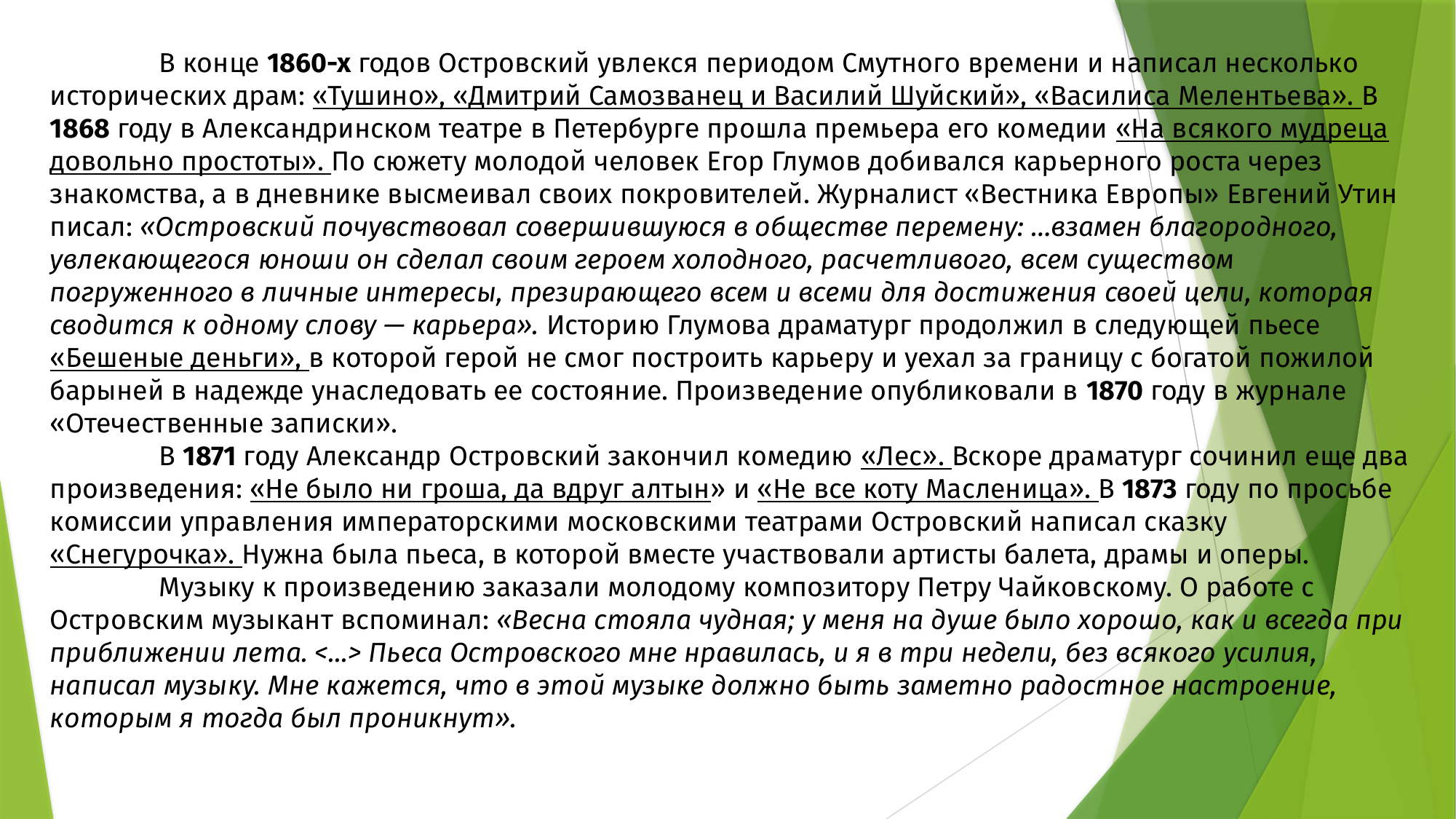

В конце 1860-х годов Островский увлекся периодом Смутного времени и написал несколько исторических драм: «Тушино», «Дмитрий Самозванец и Василий Шуйский», «Василиса Мелентьева». В 1868 году в Александринском театре в Петербурге прошла премьера его комедии «На всякого мудреца довольно простоты». По сюжету молодой человек Егор Глумов добивался карьерного роста через знакомства, а в дневнике высмеивал своих покровителей. Журналист «Вестника Европы» Евгений Утин писал: «Островский почувствовал совершившуюся в обществе перемену: …взамен благородного, увлекающегося юноши он сделал своим героем холодного, расчетливого, всем существом погруженного в личные интересы, презирающего всем и всеми для достижения своей цели, которая сводится к одному слову — карьера». Историю Глумова драматург продолжил в следующей пьесе «Бешеные деньги», в которой герой не смог построить карьеру и уехал за границу с богатой пожилой барыней в надежде унаследовать ее состояние. Произведение опубликовали в 1870 году в журнале «Отечественные записки».
	В 1871 году Александр Островский закончил комедию «Лес». Вскоре драматург сочинил еще два произведения: «Не было ни гроша, да вдруг алтын» и «Не все коту Масленица». В 1873 году по просьбе комиссии управления императорскими московскими театрами Островский написал сказку «Снегурочка». Нужна была пьеса, в которой вместе участвовали артисты балета, драмы и оперы.
	Музыку к произведению заказали молодому композитору Петру Чайковскому. О работе с Островским музыкант вспоминал: «Весна стояла чудная; у меня на душе было хорошо, как и всегда при приближении лета. <...> Пьеса Островского мне нравилась, и я в три недели, без всякого усилия, написал музыку. Мне кажется, что в этой музыке должно быть заметно радостное настроение, которым я тогда был проникнут».